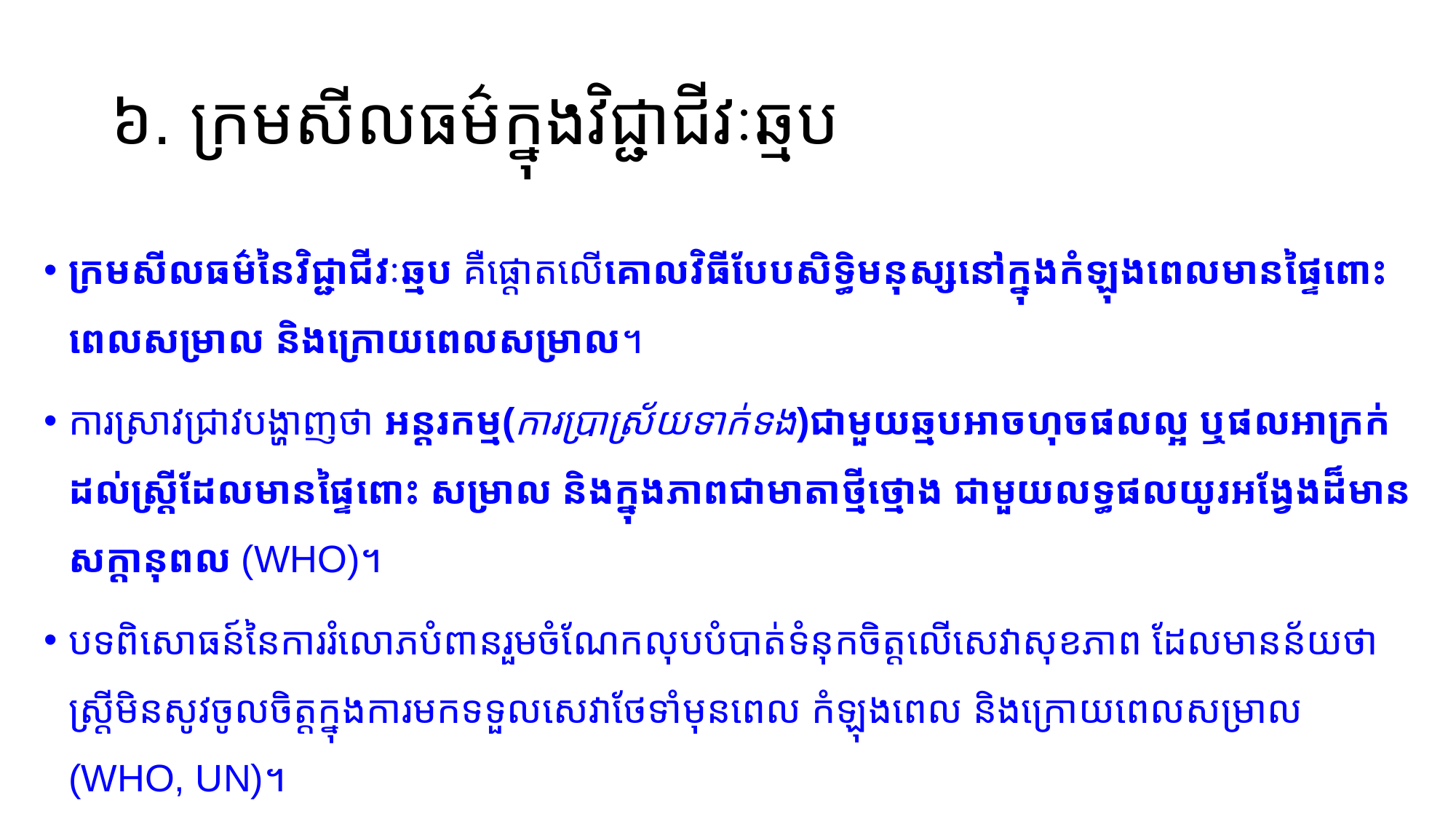

# ៦. ក្រមសីលធម៌ក្នុងវិជ្ជាជីវៈឆ្មប
ក្រមសីលធម៌នៃវិជ្ជាជីវៈឆ្មប គឺផ្តោតលើគោលវិធីបែបសិទ្ធិមនុស្សនៅក្នុងកំឡុងពេលមានផ្ទៃពោះ ពេលសម្រាល និងក្រោយពេលសម្រាល។
ការស្រាវជ្រាវបង្ហាញថា អន្តរកម្ម(ការប្រាស្រ័យទាក់ទង)ជាមួយឆ្មបអាចហុចផលល្អ ឬផលអាក្រក់ដល់ស្ត្រីដែលមានផ្ទៃពោះ សម្រាល និងក្នុងភាពជាមាតាថ្មីថ្មោង ជាមួយលទ្ធផលយូរអង្វែងដ៏មានសក្តានុពល (WHO)។
បទពិសោធន៍នៃការរំលោភបំពានរួមចំណែកលុបបំបាត់ទំនុកចិត្តលើសេវាសុខភាព ដែលមានន័យថាស្ត្រីមិនសូវចូលចិត្តក្នុងការមកទទួលសេវាថែទាំមុនពេល កំឡុងពេល និងក្រោយពេលសម្រាល (WHO, UN)។